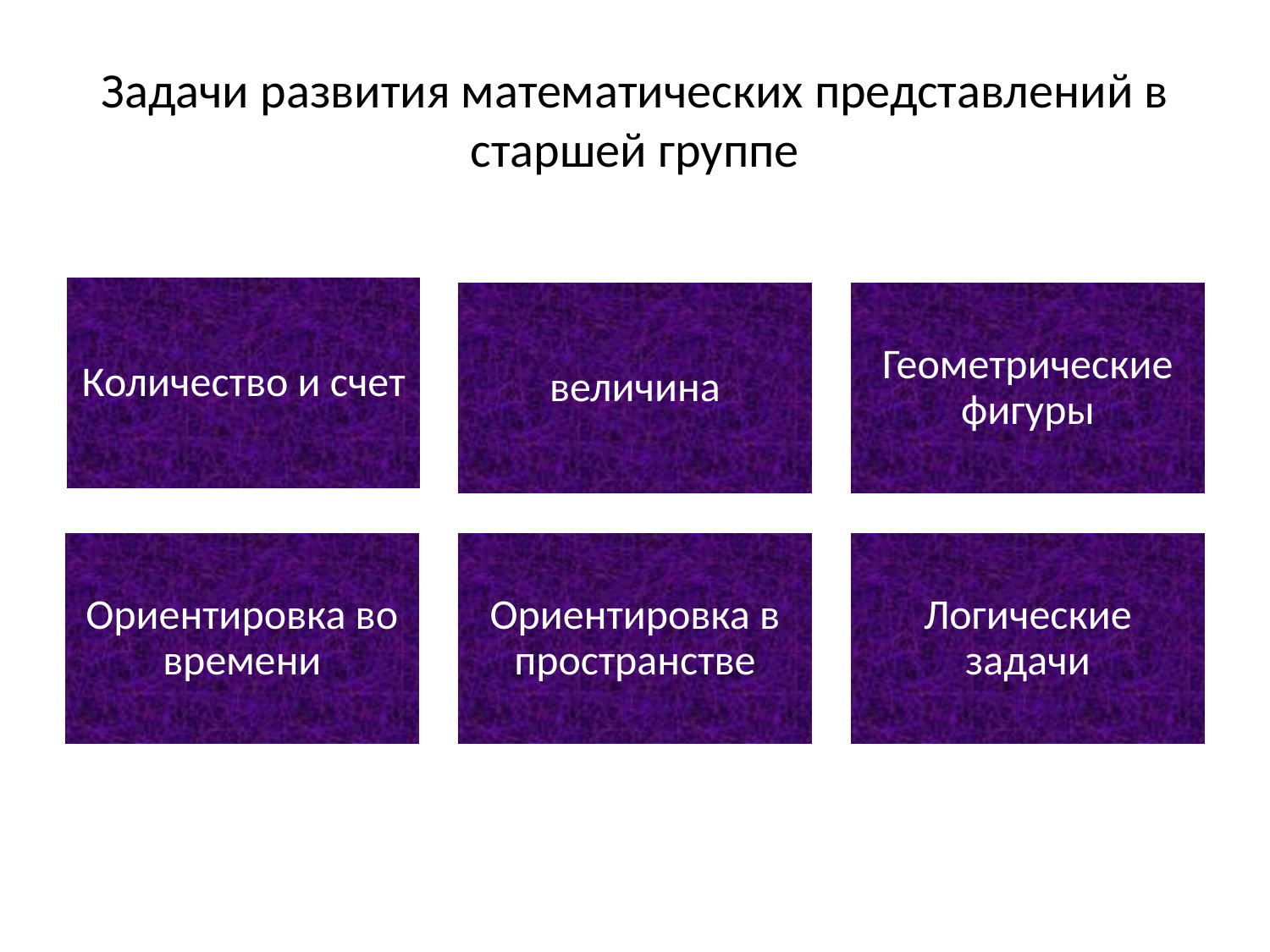

# Задачи развития математических представлений в старшей группе
Количество и счет
величина
Геометрические фигуры
Ориентировка во времени
Ориентировка в пространстве
Логические задачи